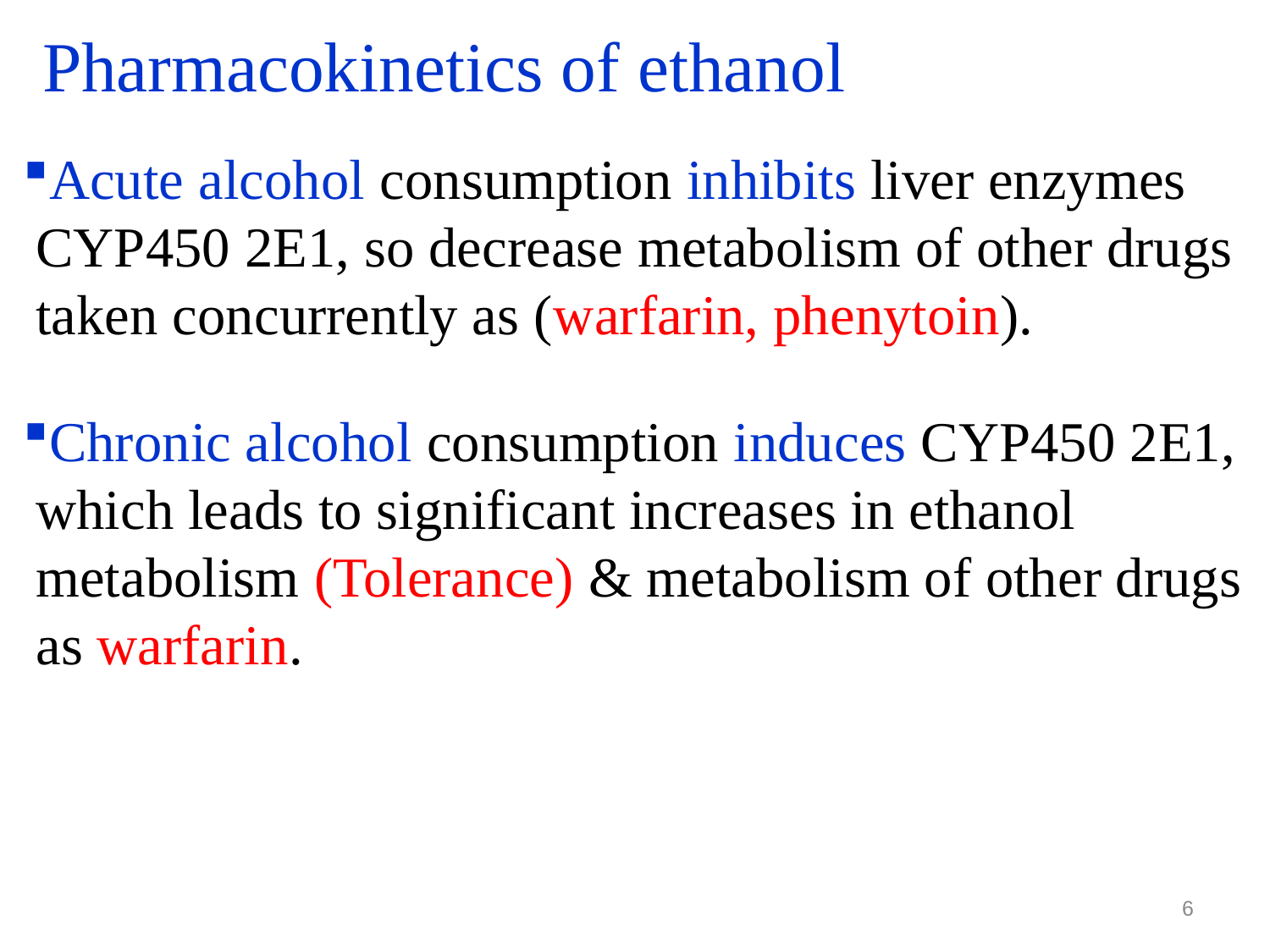

Pharmacokinetics of ethanol

Acute alcohol consumption inhibits liver enzymes CYP450 2E1, so decrease metabolism of other drugs taken concurrently as (warfarin, phenytoin).

Chronic alcohol consumption induces CYP450 2E1, which leads to significant increases in ethanol metabolism (Tolerance) & metabolism of other drugs as warfarin.

6